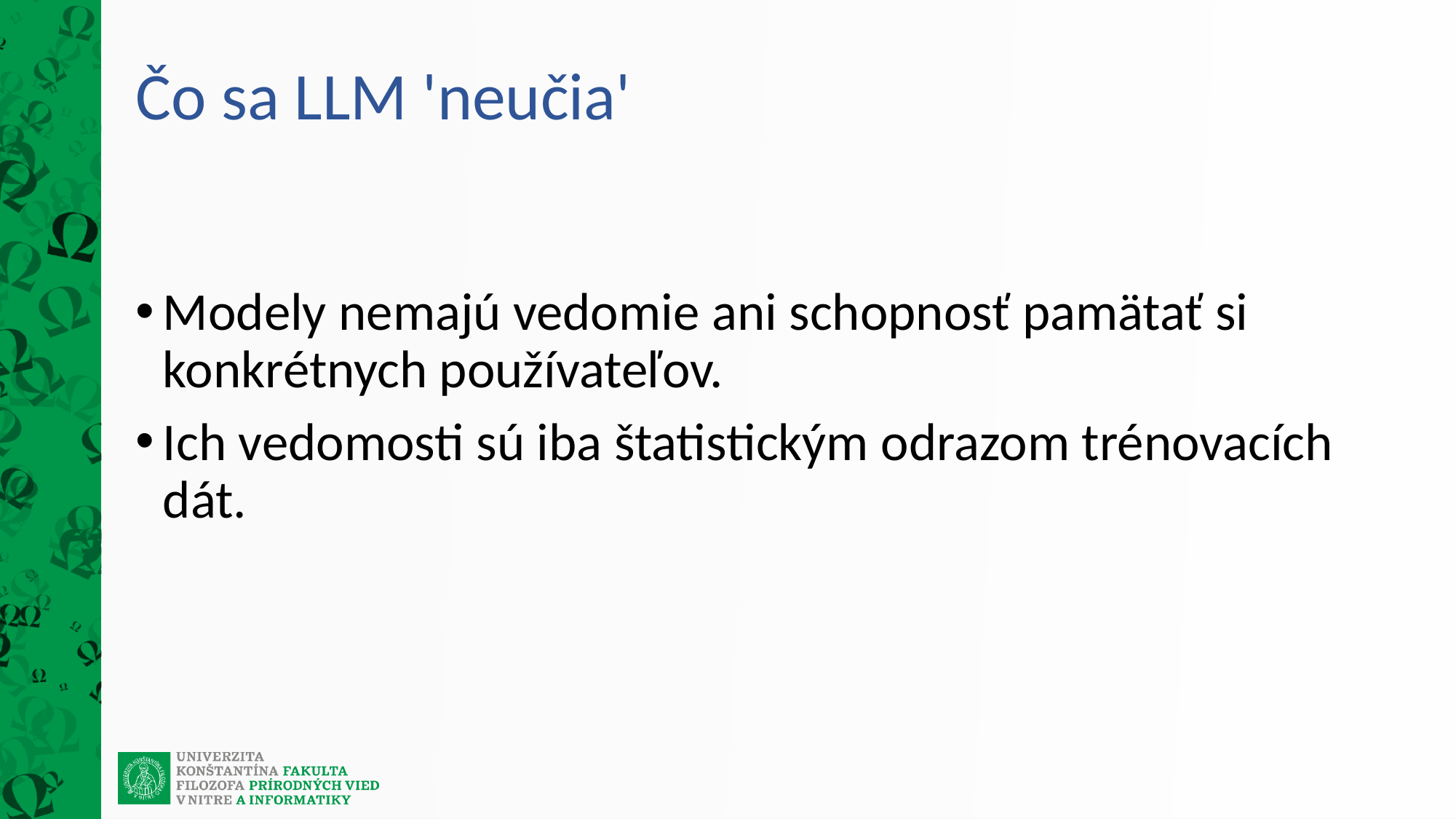

# Čo sa LLM 'neučia'

Modely nemajú vedomie ani schopnosť pamätať si konkrétnych používateľov.
Ich vedomosti sú iba štatistickým odrazom trénovacích dát.